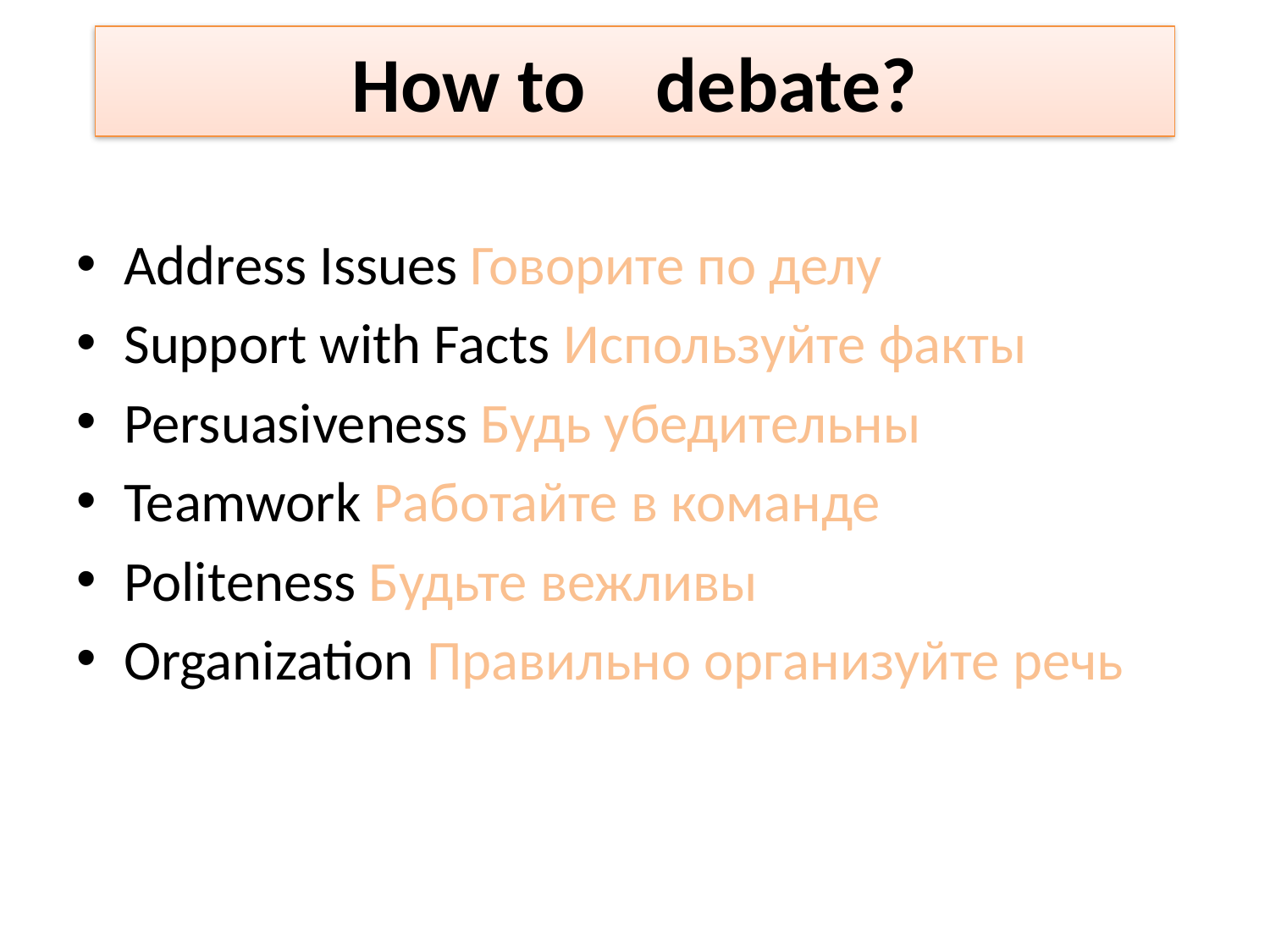

How to    debate?
#
Address Issues Говорите по делу
Support with Facts Используйте факты
Persuasiveness Будь убедительны
Teamwork Работайте в команде
Politeness Будьте вежливы
Organization Правильно организуйте речь